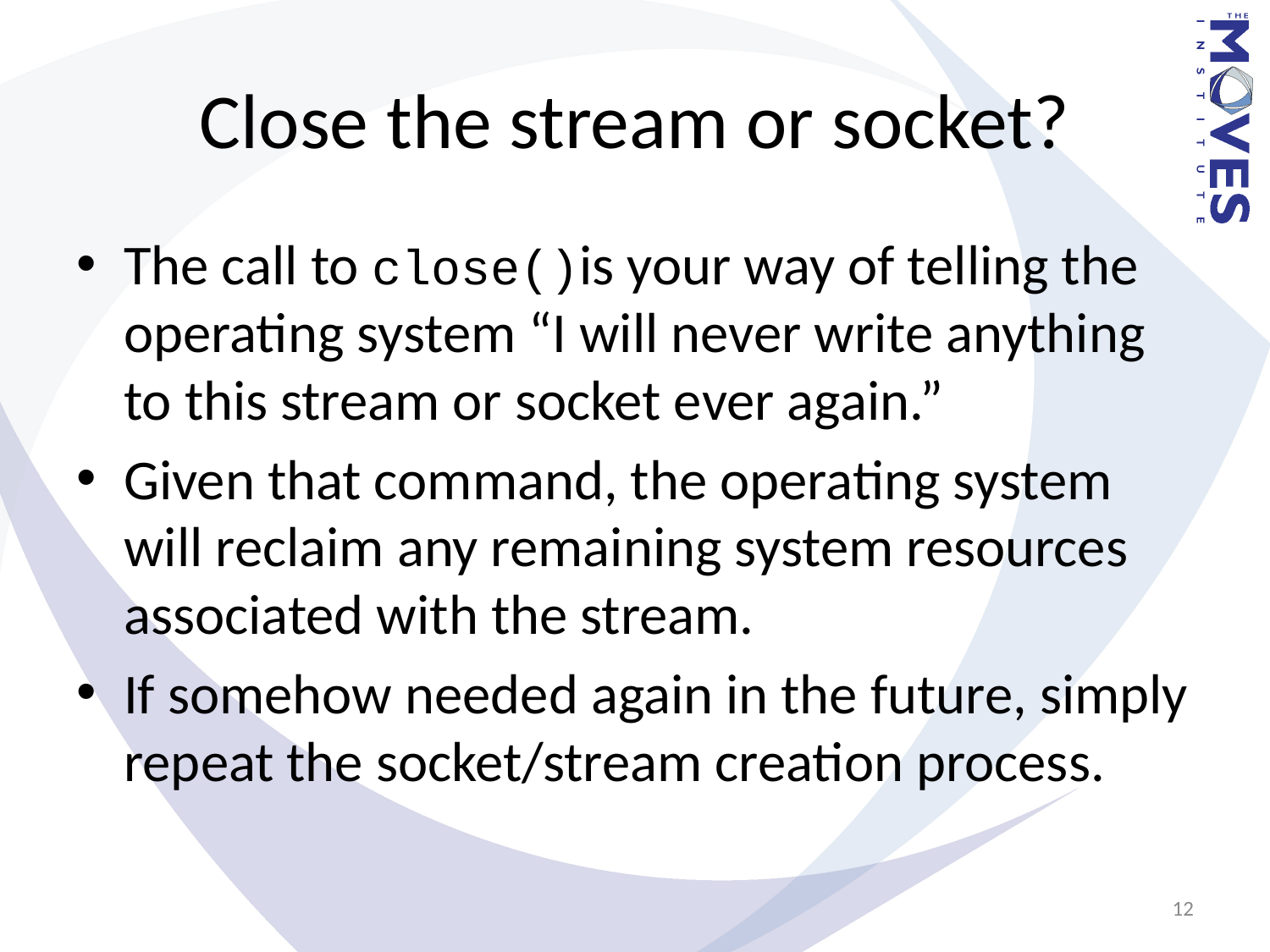

# Close the stream or socket?
The call to close()is your way of telling the operating system “I will never write anything to this stream or socket ever again.”
Given that command, the operating system will reclaim any remaining system resources associated with the stream.
If somehow needed again in the future, simply repeat the socket/stream creation process.
12